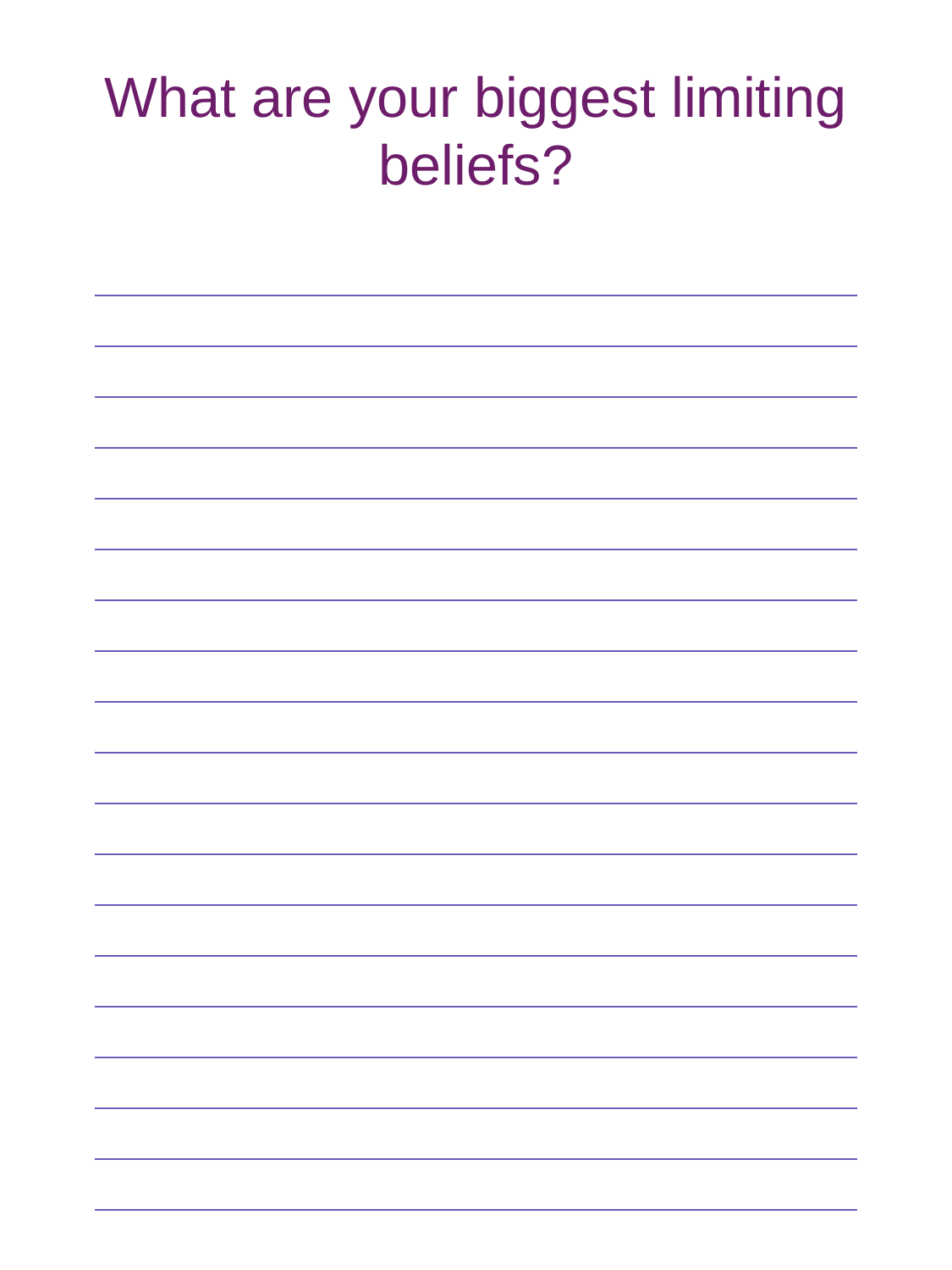

What are your biggest limiting beliefs?
|  |
| --- |
|  |
|  |
|  |
|  |
|  |
|  |
|  |
|  |
|  |
|  |
|  |
|  |
|  |
|  |
|  |
|  |
|  |